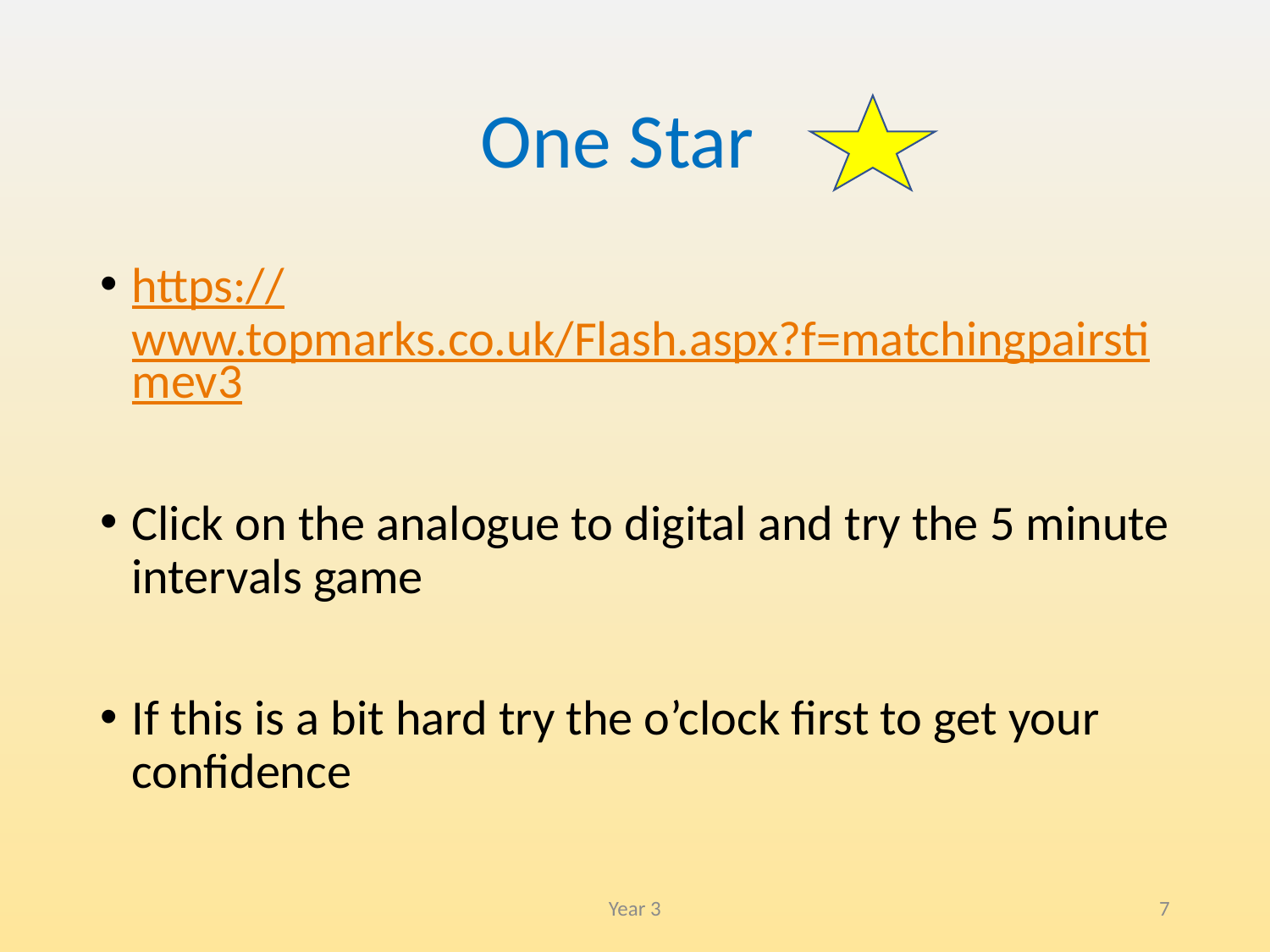

# One Star

https://www.topmarks.co.uk/Flash.aspx?f=matchingpairstimev3

Click on the analogue to digital and try the 5 minute intervals game

If this is a bit hard try the o’clock first to get your confidence
Year 3
7